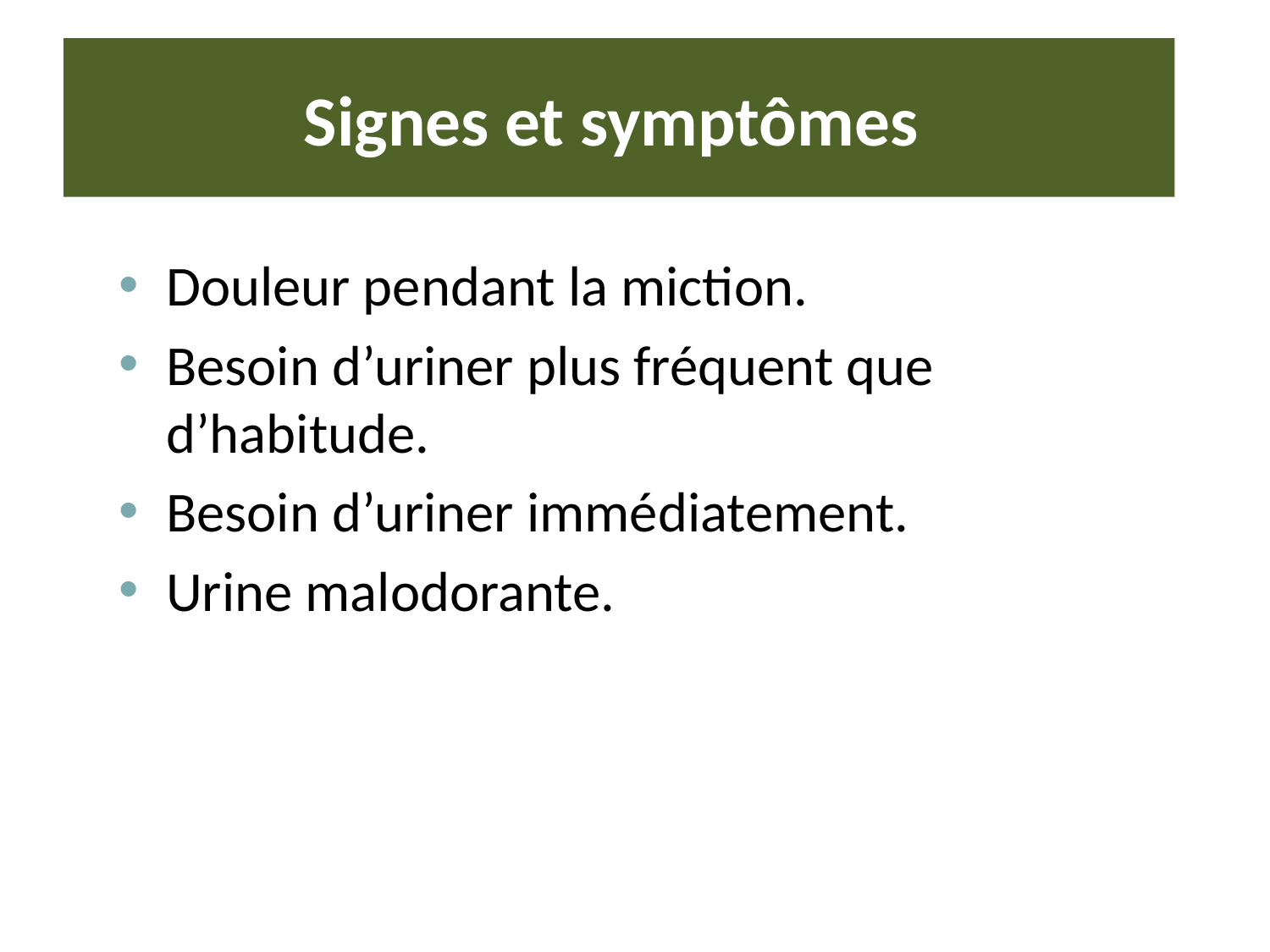

# Signes et symptômes
Douleur pendant la miction.
Besoin d’uriner plus fréquent que d’habitude.
Besoin d’uriner immédiatement.
Urine malodorante.